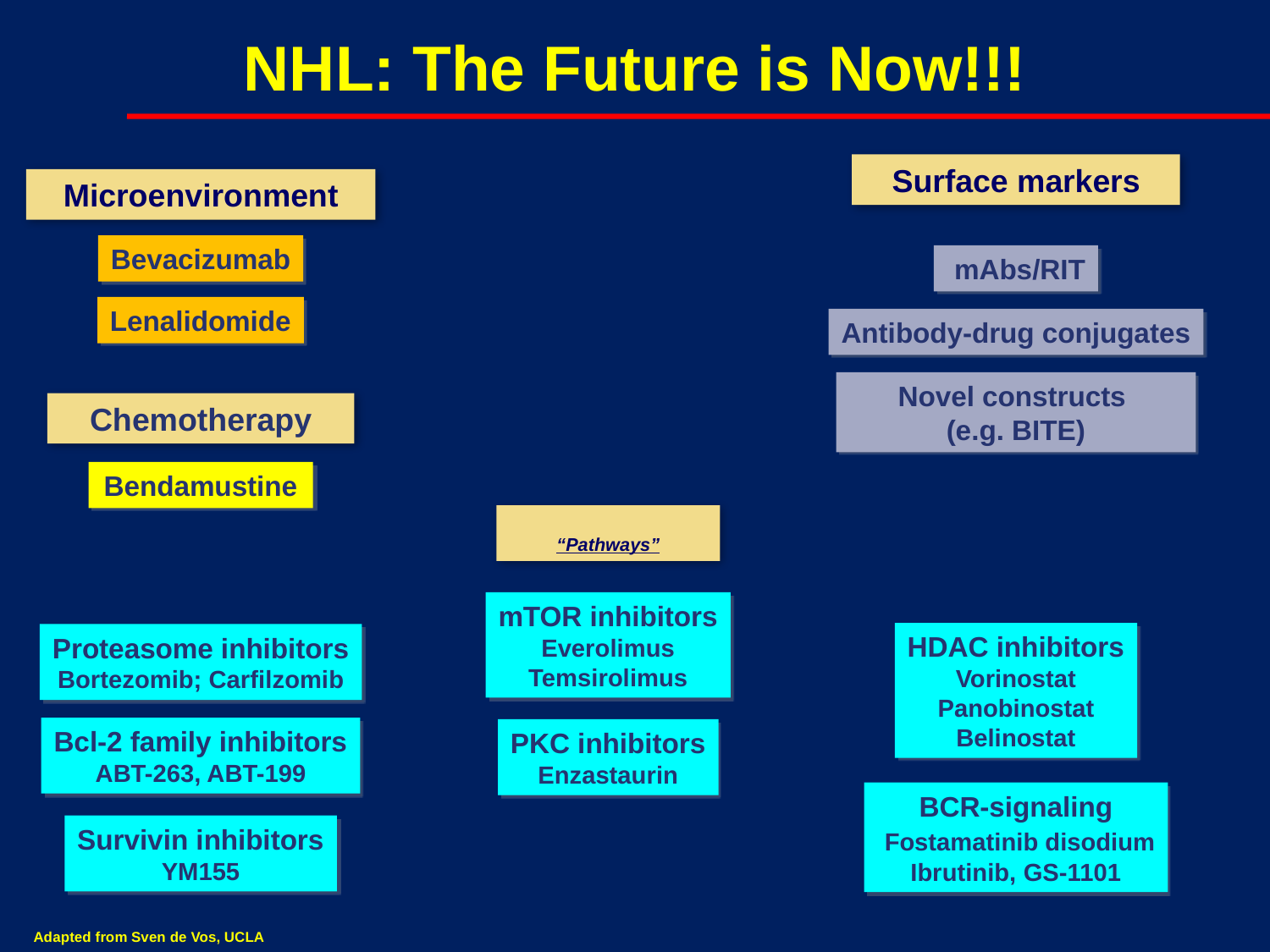

NHL: The Future is Now!!!

Surface markers
Microenvironment
Bevacizumab
 mAbs/RIT
Lenalidomide
Antibody-drug conjugates
Novel constructs
(e.g. BITE)
Chemotherapy
Bendamustine
“Pathways”
mTOR inhibitors
Everolimus
Temsirolimus
HDAC inhibitors
Vorinostat
Panobinostat
Belinostat
Proteasome inhibitors
Bortezomib; Carfilzomib
Bcl-2 family inhibitors
ABT-263, ABT-199
PKC inhibitors
Enzastaurin
BCR-signaling
 Fostamatinib disodium
Ibrutinib, GS-1101
Survivin inhibitors
YM155
Adapted from Sven de Vos, UCLA